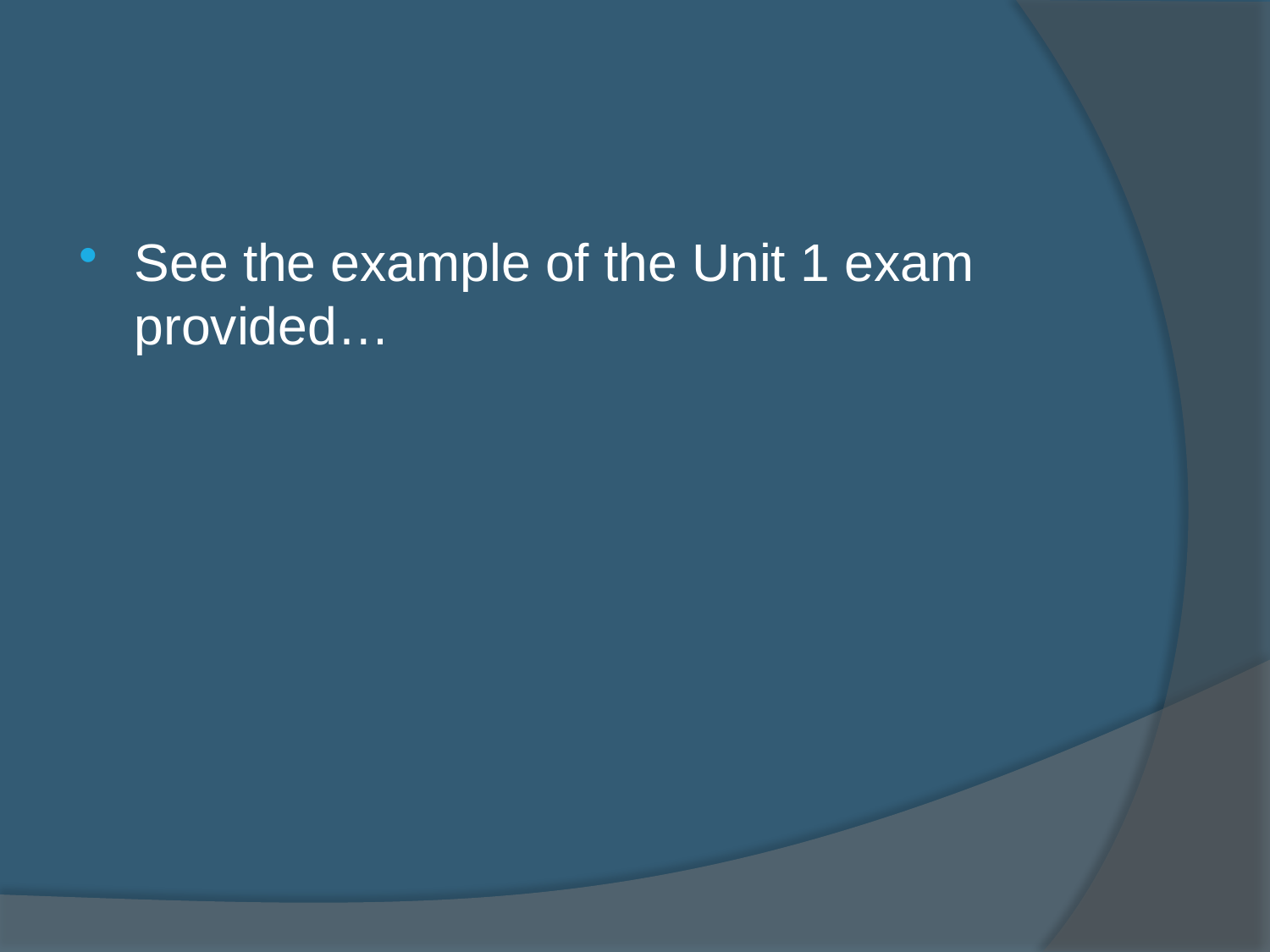

#
See the example of the Unit 1 exam provided…